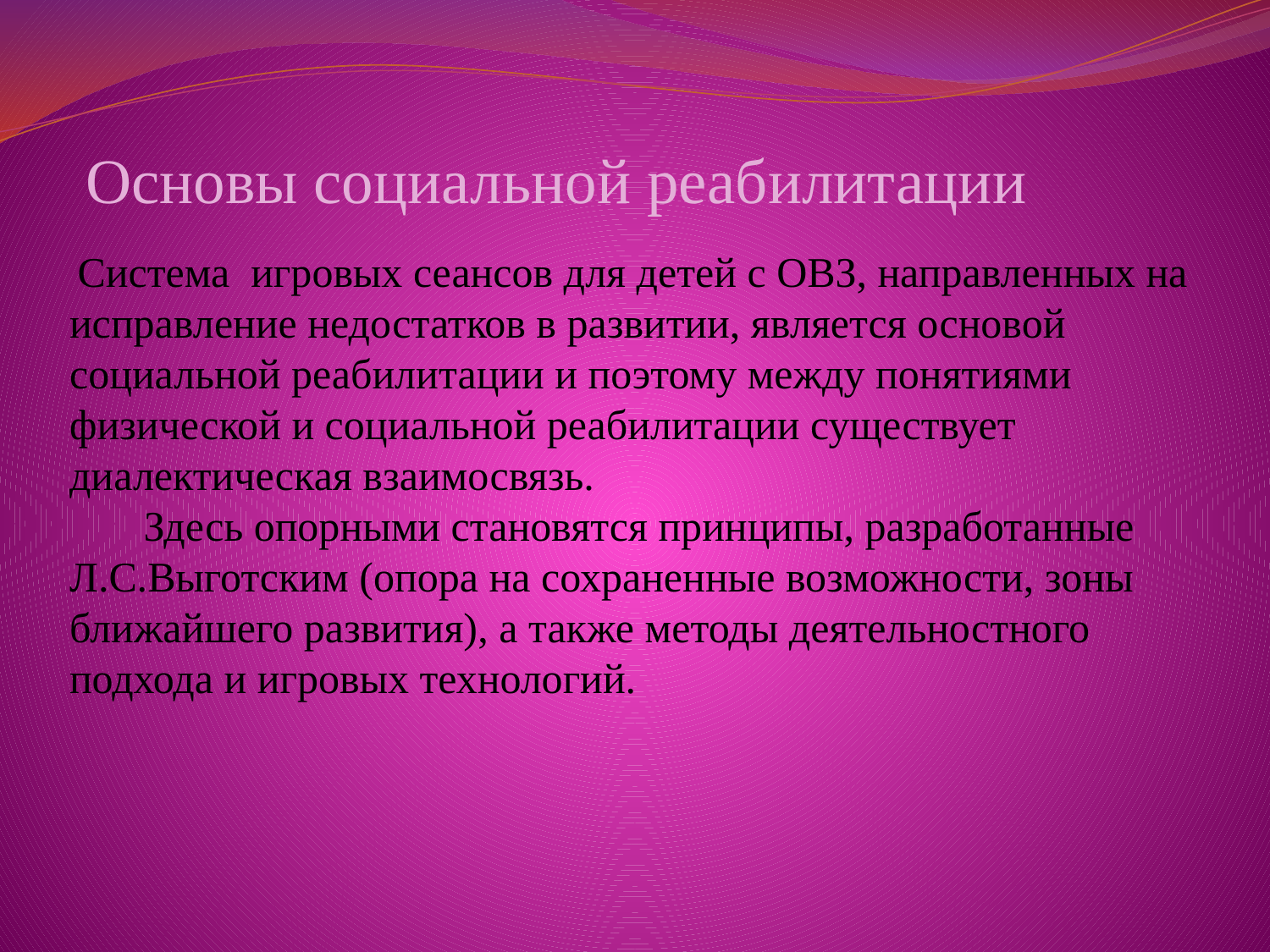

#

  Основы социальной реабилитации
 Система  игровых сеансов для детей с ОВЗ, направленных на исправление недостатков в развитии, является основой социальной реабилитации и поэтому между понятиями физической и социальной реабилитации существует диалектическая взаимосвязь.
       Здесь опорными становятся принципы, разработанные Л.С.Выготским (опора на сохраненные возможности, зоны ближайшего развития), а также методы деятельностного подхода и игровых технологий.